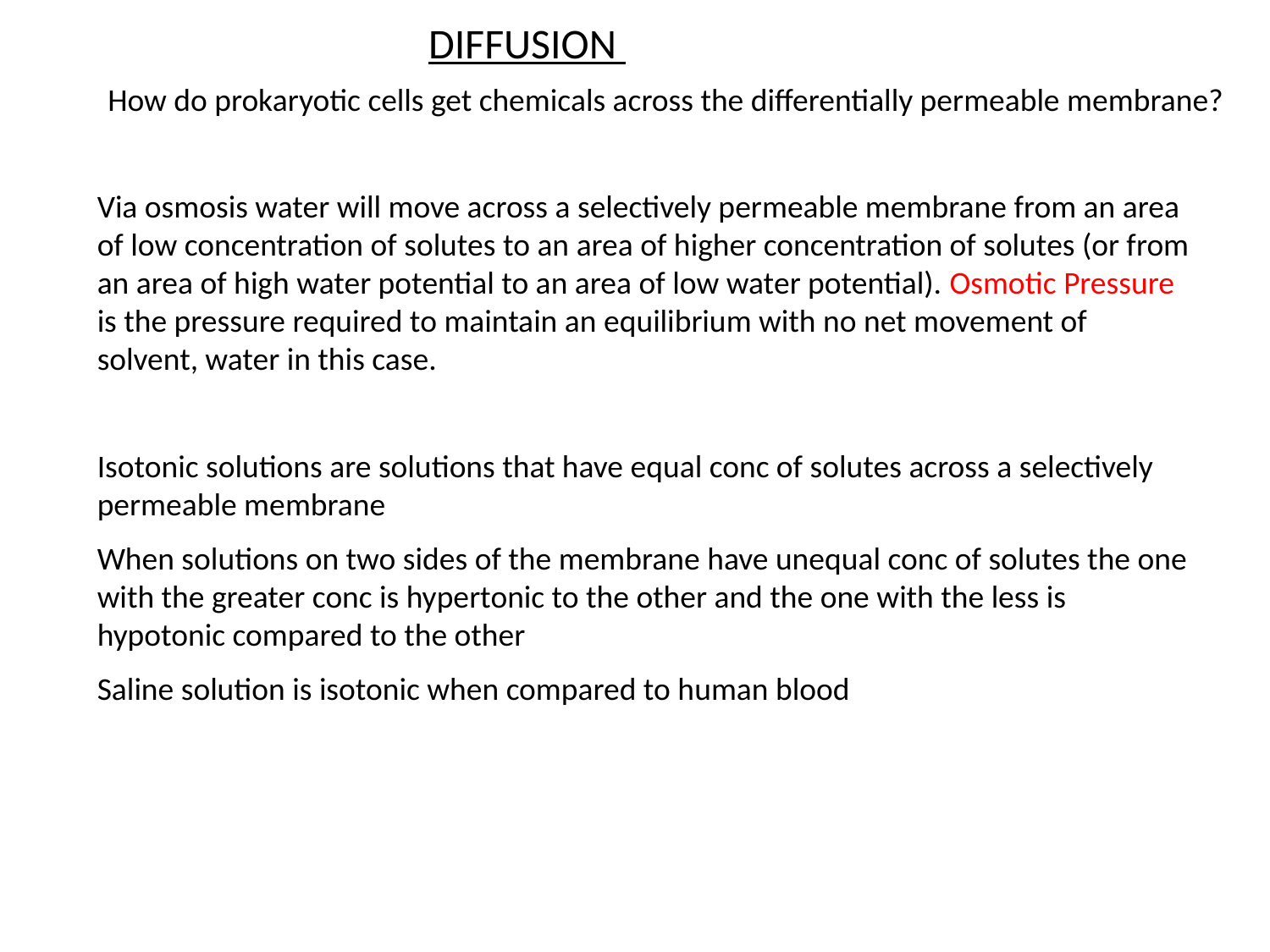

DIFFUSION

How do prokaryotic cells get chemicals across the differentially permeable membrane?

Via osmosis water will move across a selectively permeable membrane from an area of low concentration of solutes to an area of higher concentration of solutes (or from an area of high water potential to an area of low water potential). Osmotic Pressure is the pressure required to maintain an equilibrium with no net movement of solvent, water in this case.

Isotonic solutions are solutions that have equal conc of solutes across a selectively permeable membrane
When solutions on two sides of the membrane have unequal conc of solutes the one with the greater conc is hypertonic to the other and the one with the less is hypotonic compared to the other
Saline solution is isotonic when compared to human blood